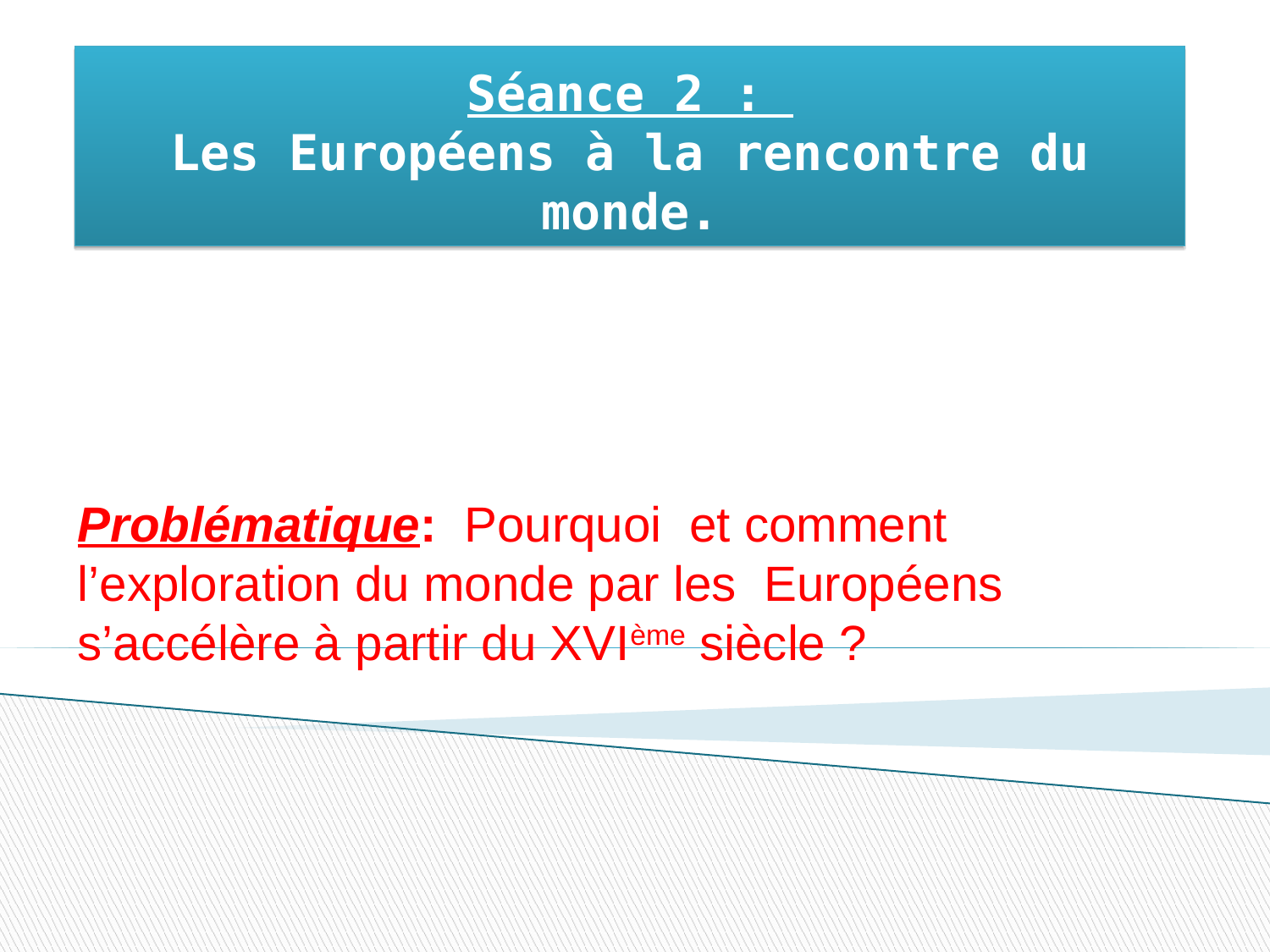

# Séance 2 : Les Européens à la rencontre du monde.
Problématique:  Pourquoi  et comment l’exploration du monde par les  Européens s’accélère à partir du XVIème siècle ?